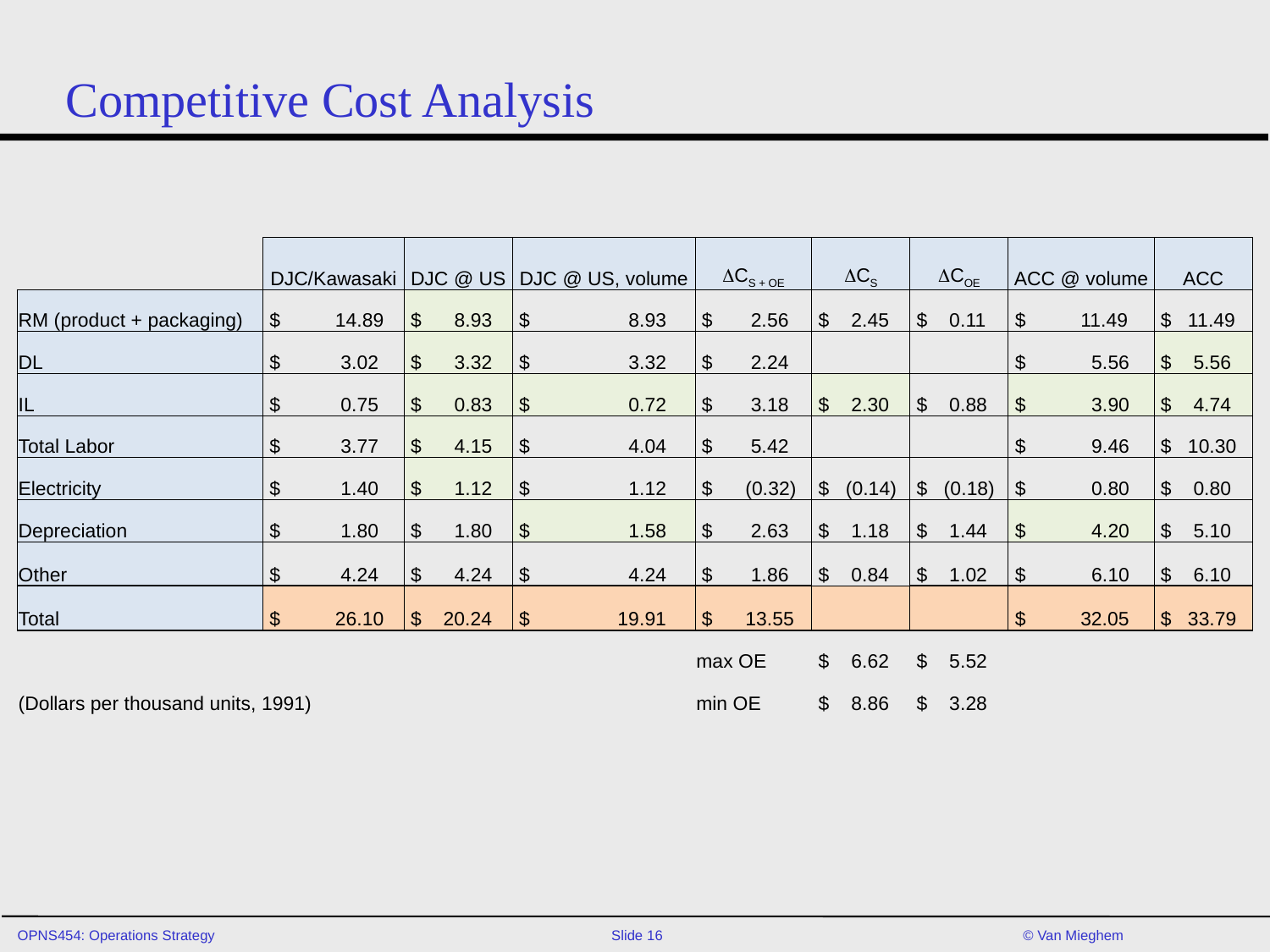

# Competitive Cost Analysis
|  | DJC/Kawasaki | DJC @ US | DJC @ US, volume | ΔCS + OE | ΔCS | ΔCOE | ACC @ volume | ACC |
| --- | --- | --- | --- | --- | --- | --- | --- | --- |
| RM (product + packaging) | $ 14.89 | $ 8.93 | $ 8.93 | $ 2.56 | $ 2.45 | $ 0.11 | $ 11.49 | $ 11.49 |
| DL | $ 3.02 | $ 3.32 | $ 3.32 | $ 2.24 |  |  | $ 5.56 | $ 5.56 |
| IL | $ 0.75 | $ 0.83 | $ 0.72 | $ 3.18 | $ 2.30 | $ 0.88 | $ 3.90 | $ 4.74 |
| Total Labor | $ 3.77 | $ 4.15 | $ 4.04 | $ 5.42 |  |  | $ 9.46 | $ 10.30 |
| Electricity | $ 1.40 | $ 1.12 | $ 1.12 | $ (0.32) | $ (0.14) | $ (0.18) | $ 0.80 | $ 0.80 |
| Depreciation | $ 1.80 | $ 1.80 | $ 1.58 | $ 2.63 | $ 1.18 | $ 1.44 | $ 4.20 | $ 5.10 |
| Other | $ 4.24 | $ 4.24 | $ 4.24 | $ 1.86 | $ 0.84 | $ 1.02 | $ 6.10 | $ 6.10 |
| Total | $ 26.10 | $ 20.24 | $ 19.91 | $ 13.55 |  |  | $ 32.05 | $ 33.79 |
|  |  |  |  | max OE | $ 6.62 | $ 5.52 |  |  |
| (Dollars per thousand units, 1991) |  |  |  | min OE | $ 8.86 | $ 3.28 |  |  |